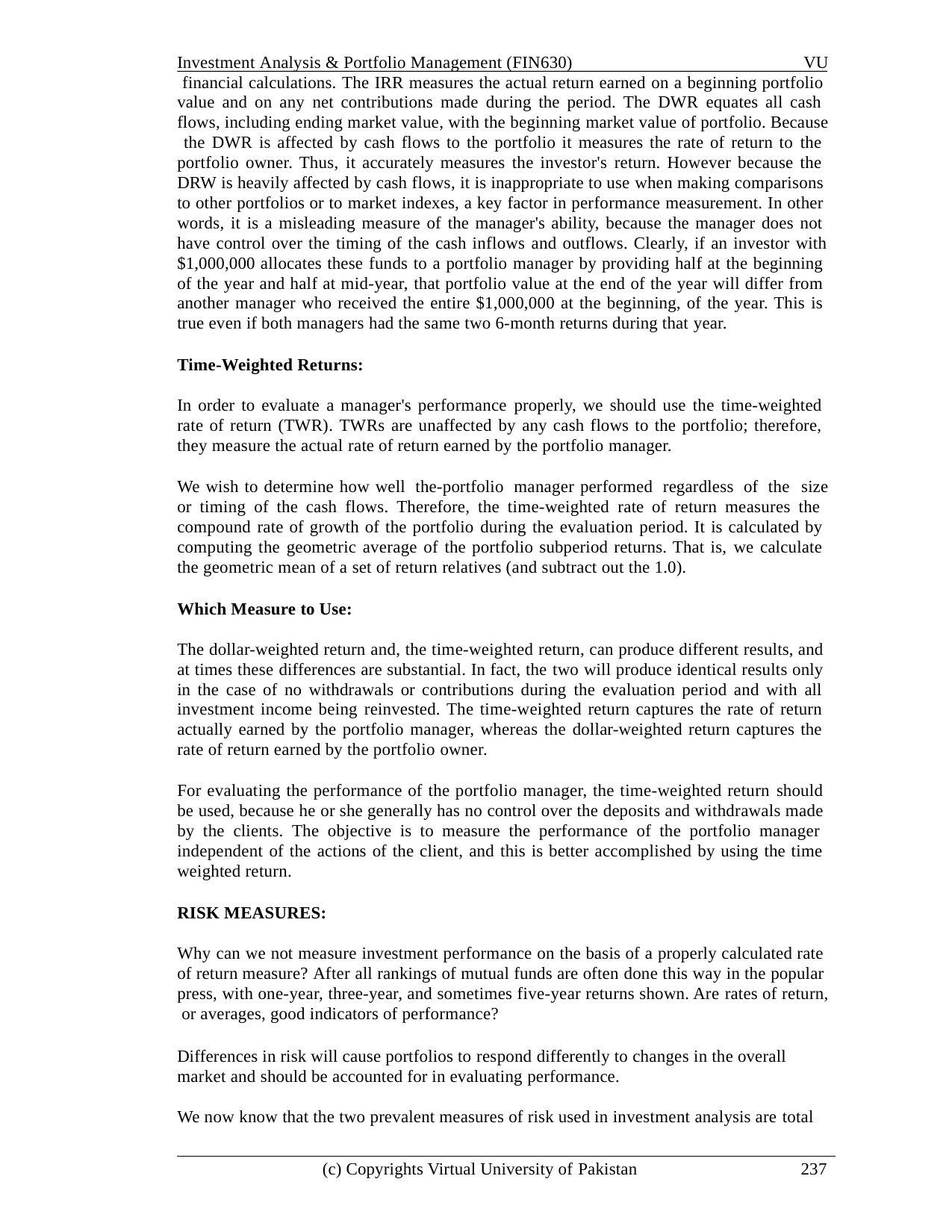

Investment Analysis & Portfolio Management (FIN630)	VU  financial calculations. The IRR measures the actual return earned on a beginning portfolio  value and on any net contributions made during the period. The DWR equates all cash  flows, including ending market value, with the beginning market value of portfolio. Because  the DWR is affected by cash flows to the portfolio it measures the rate of return to the  portfolio owner. Thus, it accurately measures the investor's return. However because the  DRW is heavily affected by cash flows, it is inappropriate to use when making comparisons  to other portfolios or to market indexes, a key factor in performance measurement. In other  words, it is a misleading measure of the manager's ability, because the manager does not  have control over the timing of the cash inflows and outflows. Clearly, if an investor with
$1,000,000 allocates these funds to a portfolio manager by providing half at the beginning  of the year and half at mid-year, that portfolio value at the end of the year will differ from  another manager who received the entire $1,000,000 at the beginning, of the year. This is  true even if both managers had the same two 6-month returns during that year.

Time-Weighted Returns:

In order to evaluate a manager's performance properly, we should use the time-weighted  rate of return (TWR). TWRs are unaffected by any cash flows to the portfolio; therefore,  they measure the actual rate of return earned by the portfolio manager.

We wish to determine how well the-portfolio manager performed regardless of the  size or timing of the cash flows. Therefore, the time-weighted rate of return measures the  compound rate of growth of the portfolio during the evaluation period. It is calculated by  computing the geometric average of the portfolio subperiod returns. That is, we calculate  the geometric mean of a set of return relatives (and subtract out the 1.0).

Which Measure to Use:

The dollar-weighted return and, the time-weighted return, can produce different results, and  at times these differences are substantial. In fact, the two will produce identical results only  in the case of no withdrawals or contributions during the evaluation period and with all  investment income being reinvested. The time-weighted return captures the rate of return  actually earned by the portfolio manager, whereas the dollar-weighted return captures the  rate of return earned by the portfolio owner.

For evaluating the performance of the portfolio manager, the time-weighted return should  be used, because he or she generally has no control over the deposits and withdrawals made  by the clients. The objective is to measure the performance of the portfolio manager  independent of the actions of the client, and this is better accomplished by using the time  weighted return.

RISK MEASURES:

Why can we not measure investment performance on the basis of a properly calculated rate  of return measure? After all rankings of mutual funds are often done this way in the popular  press, with one-year, three-year, and sometimes five-year returns shown. Are rates of return,  or averages, good indicators of performance?

Differences in risk will cause portfolios to respond differently to changes in the overall  market and should be accounted for in evaluating performance.

We now know that the two prevalent measures of risk used in investment analysis are total

(c) Copyrights Virtual University of Pakistan
237